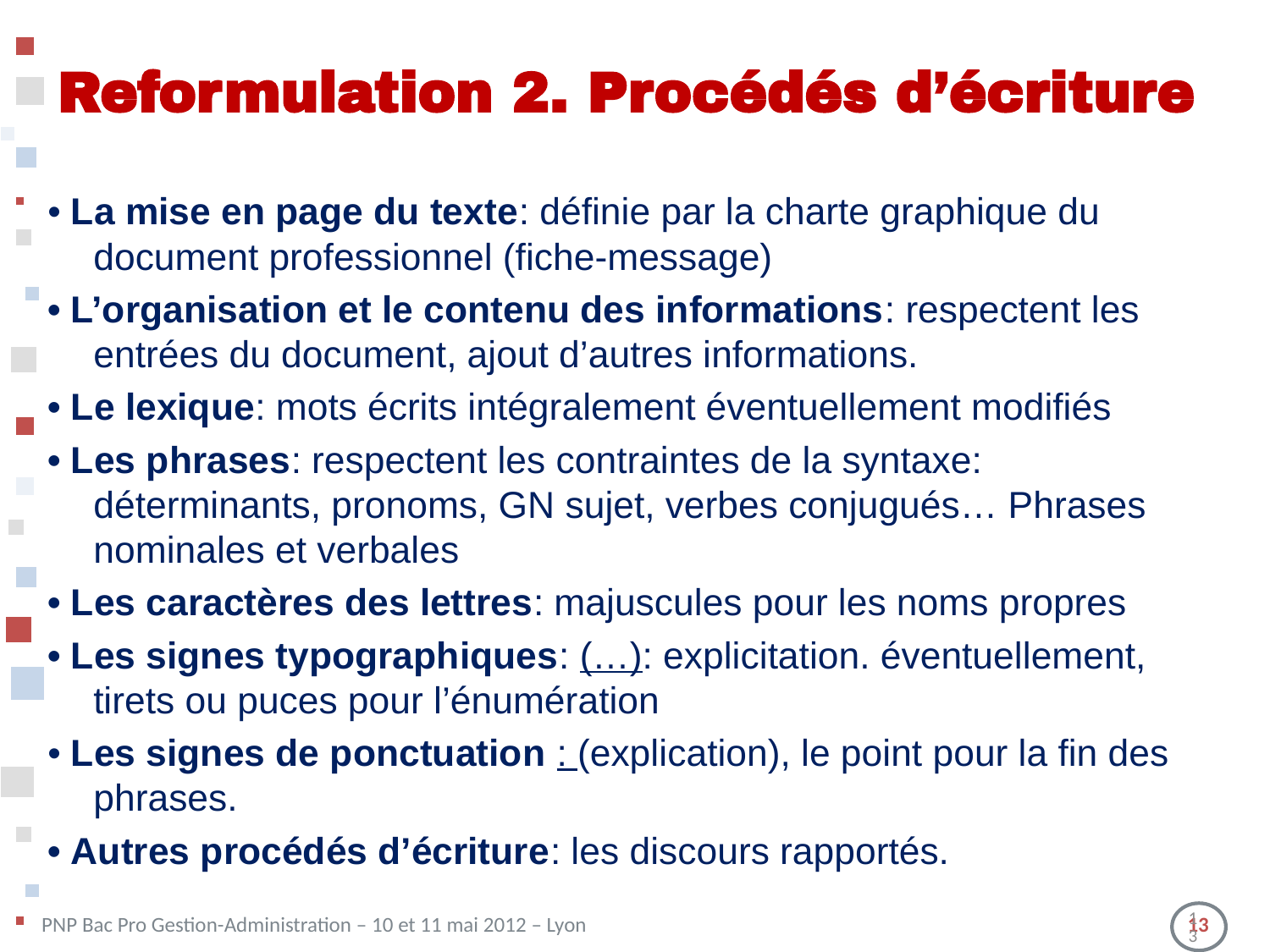

# Reformulation 2. Procédés d’écriture
• La mise en page du texte: définie par la charte graphique du document professionnel (fiche-message)
• L’organisation et le contenu des informations: respectent les entrées du document, ajout d’autres informations.
• Le lexique: mots écrits intégralement éventuellement modifiés
• Les phrases: respectent les contraintes de la syntaxe: déterminants, pronoms, GN sujet, verbes conjugués… Phrases nominales et verbales
• Les caractères des lettres: majuscules pour les noms propres
• Les signes typographiques: (…): explicitation. éventuellement, tirets ou puces pour l’énumération
• Les signes de ponctuation : (explication), le point pour la fin des phrases.
• Autres procédés d’écriture: les discours rapportés.

13